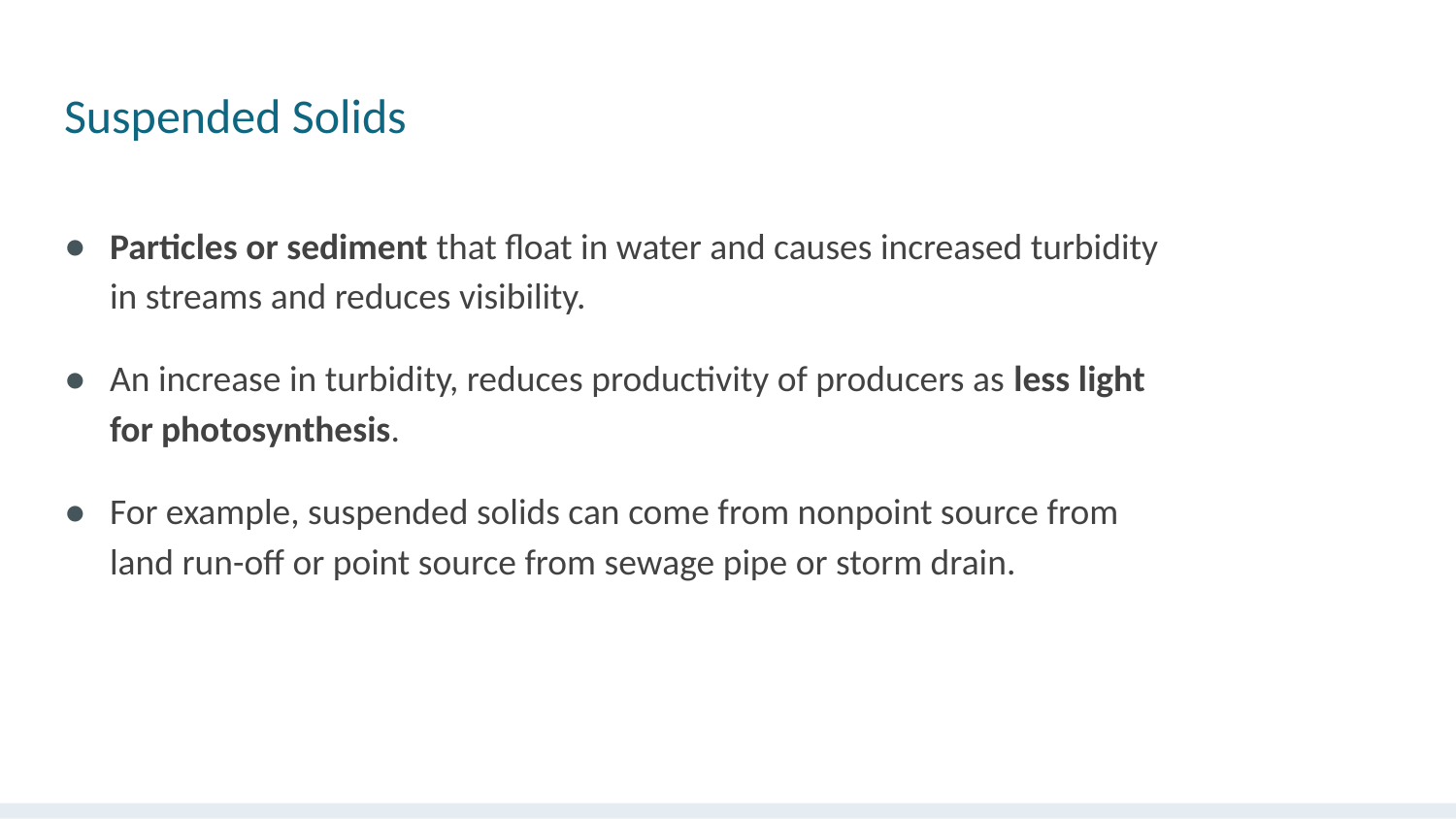

# Suspended Solids
Particles or sediment that float in water and causes increased turbidity in streams and reduces visibility.
An increase in turbidity, reduces productivity of producers as less light for photosynthesis.
For example, suspended solids can come from nonpoint source from land run-off or point source from sewage pipe or storm drain.